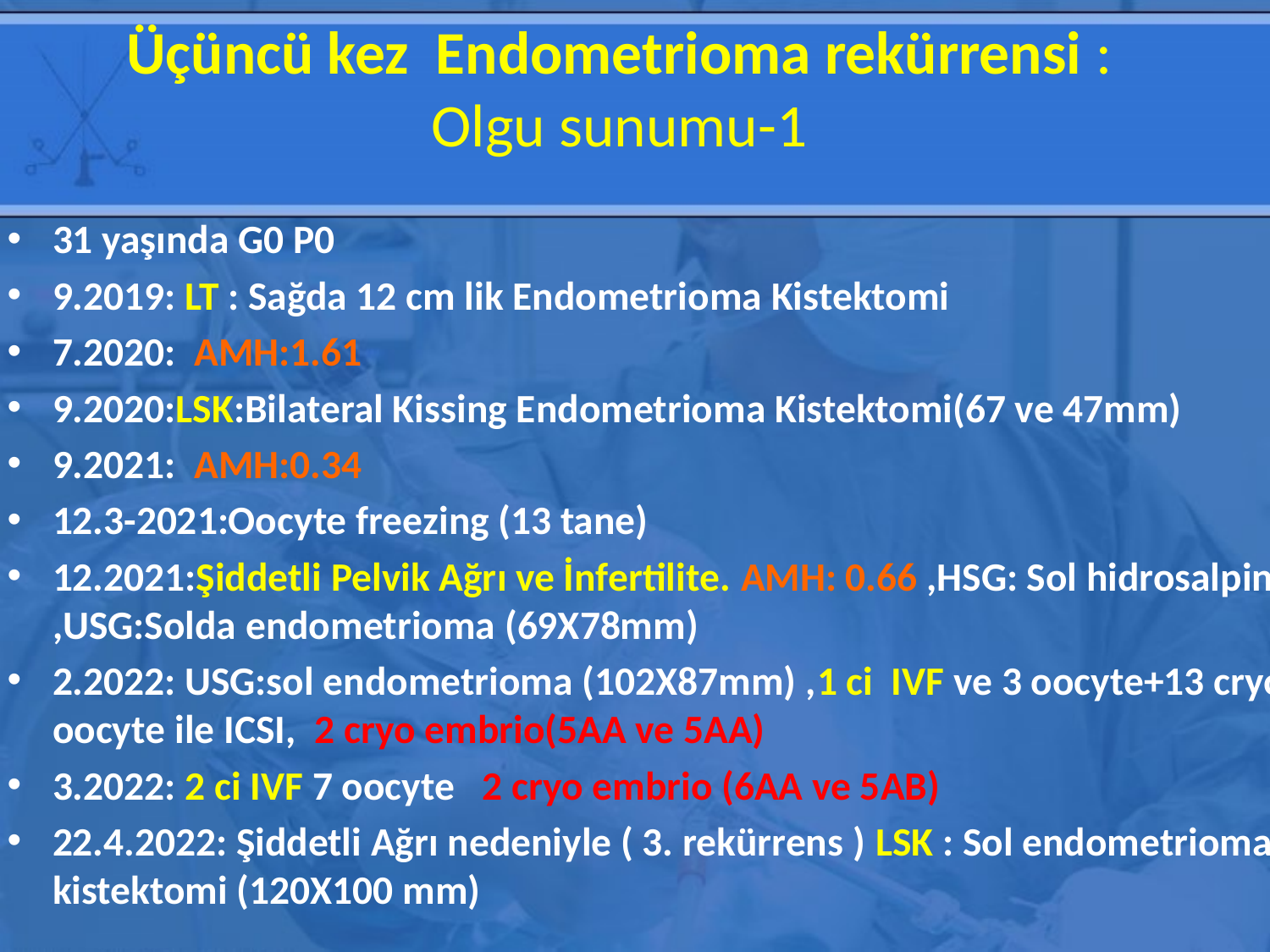

# Üçüncü kez  Endometrioma rekürrensi : Olgu sunumu-1
31 yaşında G0 P0
9.2019: LT : Sağda 12 cm lik Endometrioma Kistektomi
7.2020:  AMH:1.61
9.2020:LSK:Bilateral Kissing Endometrioma Kistektomi(67 ve 47mm)
9.2021:  AMH:0.34
12.3-2021:Oocyte freezing (13 tane)
12.2021:Şiddetli Pelvik Ağrı ve İnfertilite. AMH: 0.66 ,HSG: Sol hidrosalpinks ,USG:Solda endometrioma (69X78mm)
2.2022: USG:sol endometrioma (102X87mm) ,1 ci  IVF ve 3 oocyte+13 cryo oocyte ile ICSI,  2 cryo embrio(5AA ve 5AA)
3.2022: 2 ci IVF 7 oocyte   2 cryo embrio (6AA ve 5AB)
22.4.2022: Şiddetli Ağrı nedeniyle ( 3. rekürrens ) LSK : Sol endometrioma kistektomi (120X100 mm)